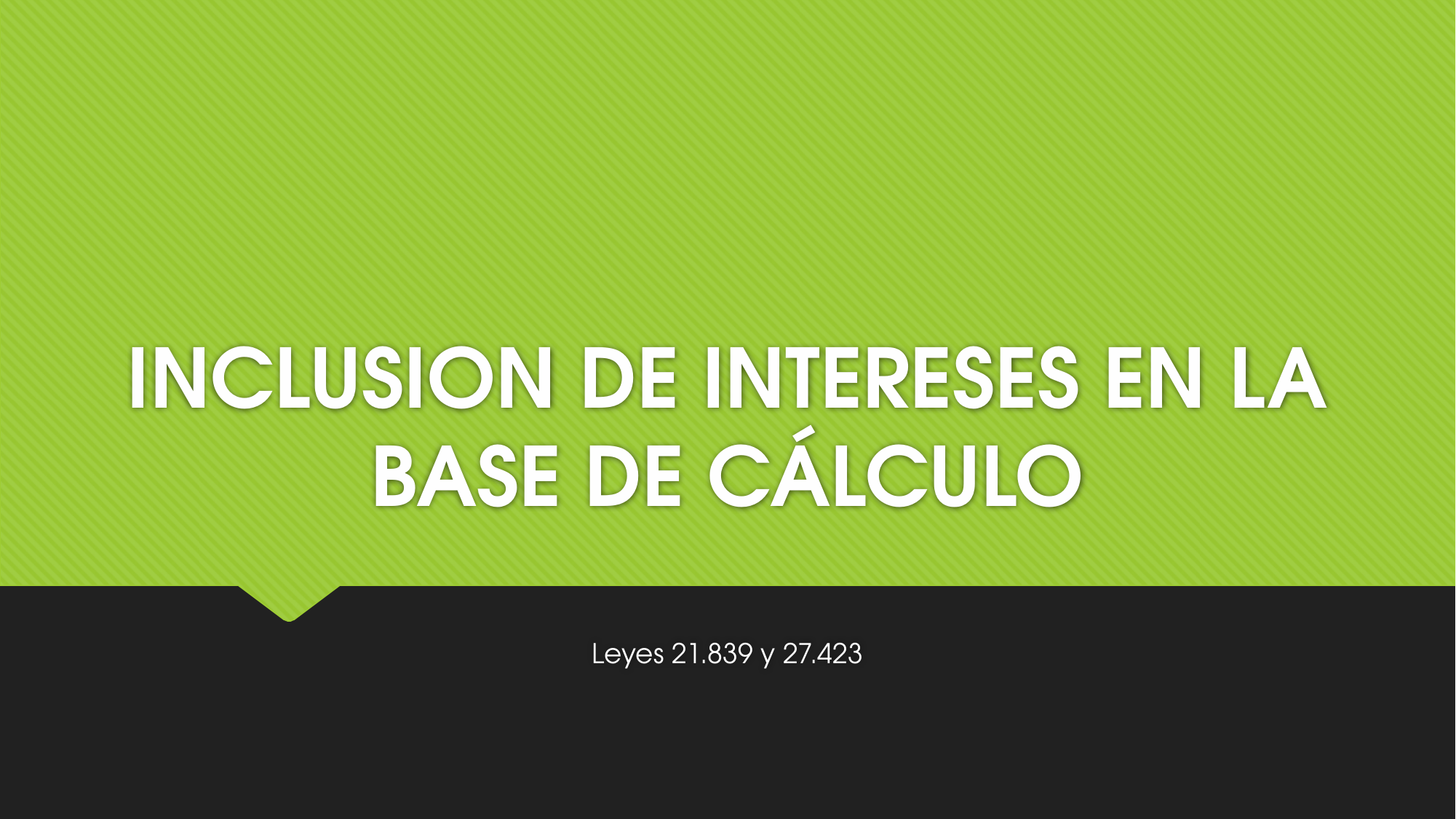

# INCLUSION DE INTERESES EN LA BASE DE CÁLCULO
Leyes 21.839 y 27.423